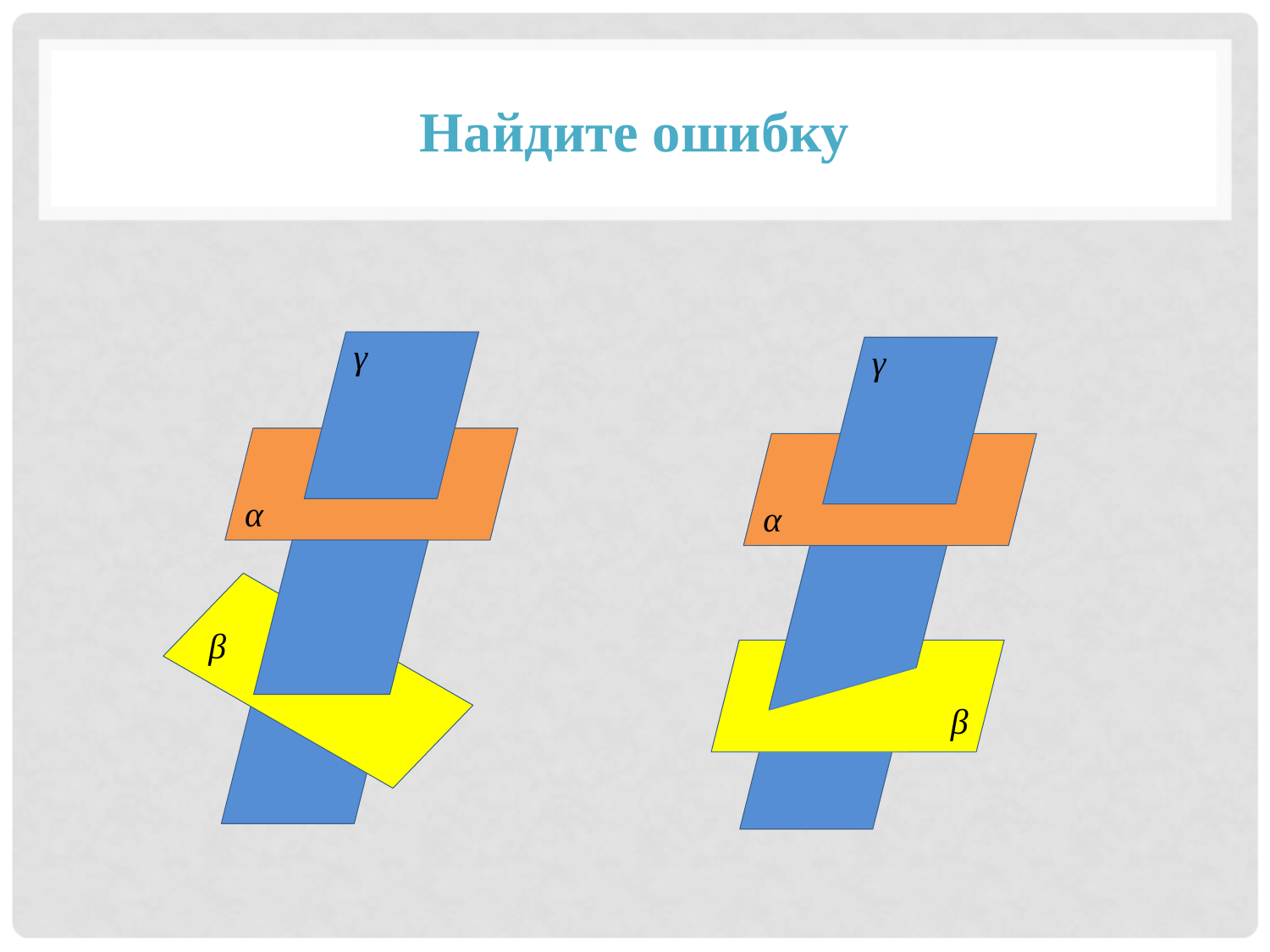

Найдите ошибку
γ

α

β

γ

α

β